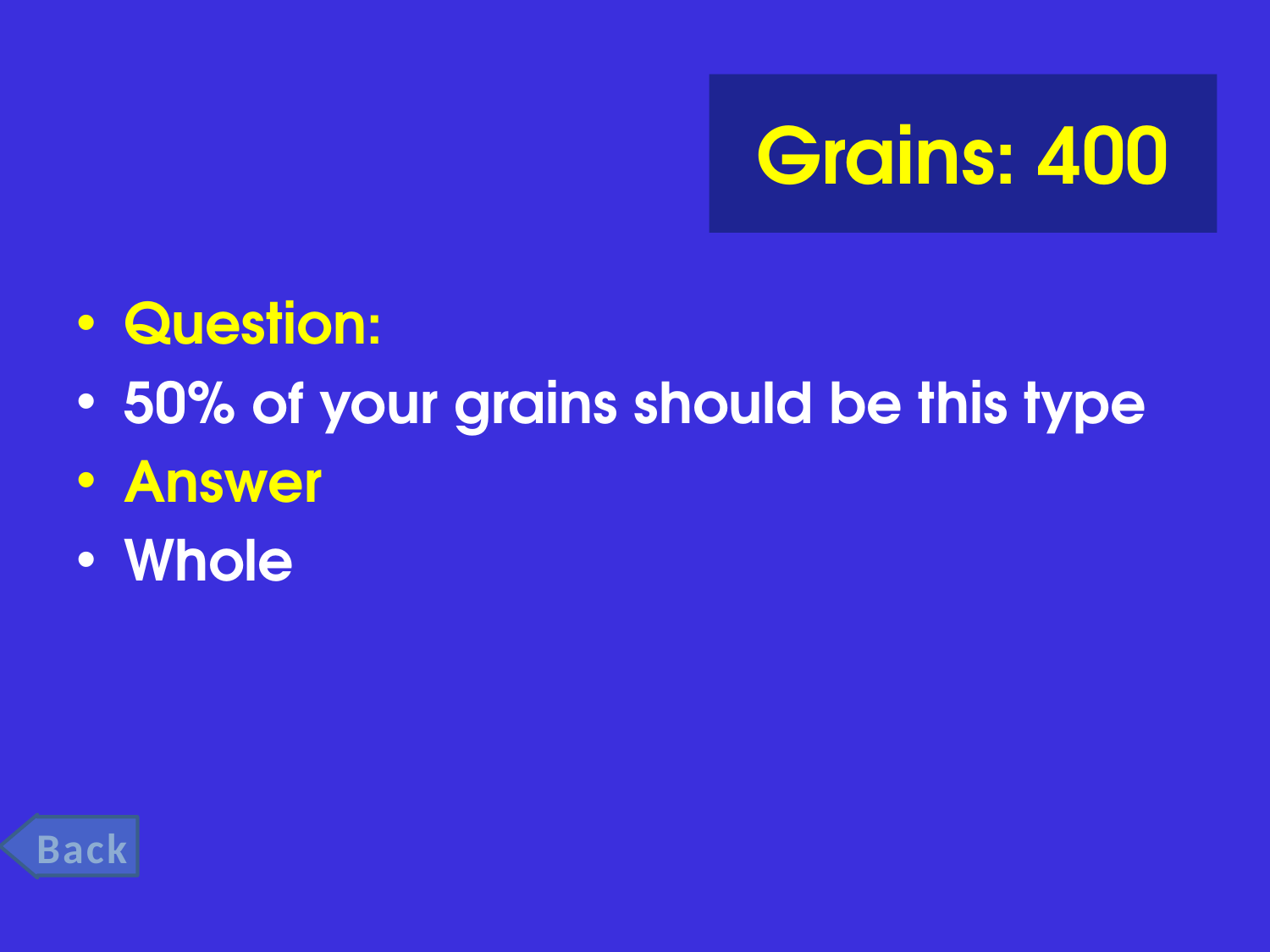

# Grains: 400

Question:
50% of your grains should be this type
Answer
Whole

Back